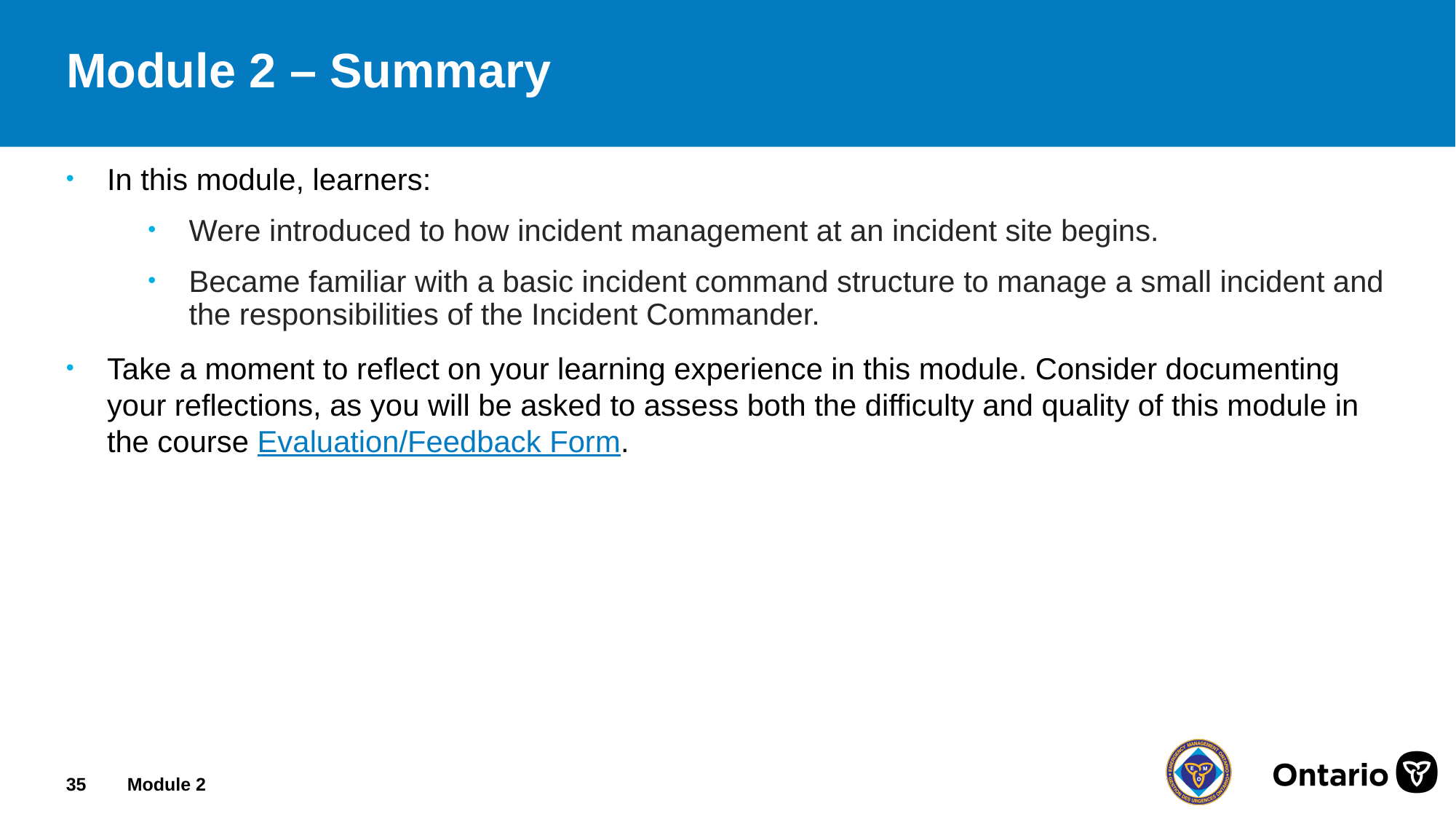

# Module 2 – Summary
In this module, learners:
Were introduced to how incident management at an incident site begins.
Became familiar with a basic incident command structure to manage a small incident and the responsibilities of the Incident Commander.
Take a moment to reflect on your learning experience in this module. Consider documenting your reflections, as you will be asked to assess both the difficulty and quality of this module in the course Evaluation/Feedback Form.

35
Module 2